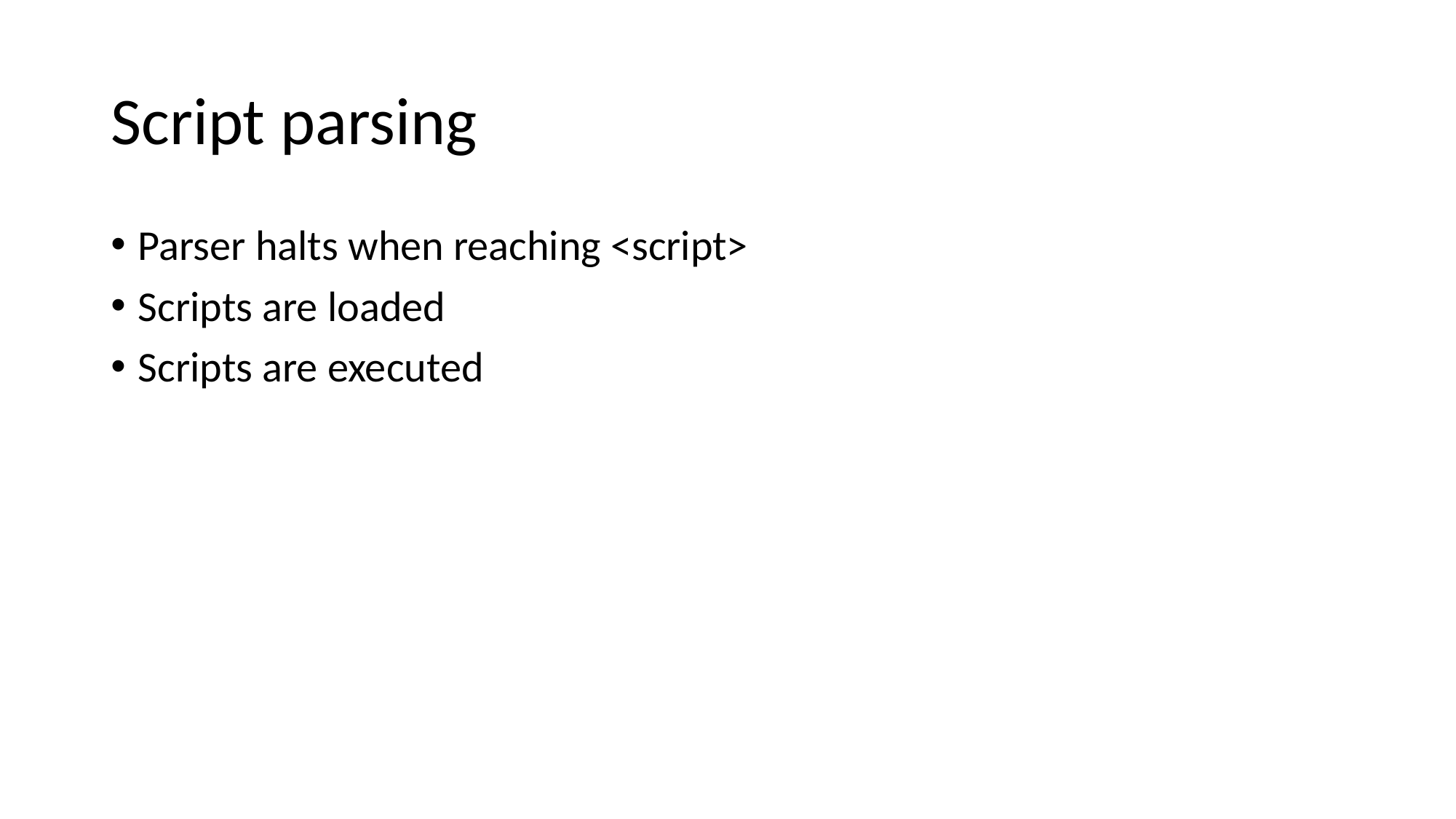

# Script parsing
Parser halts when reaching <script>
Scripts are loaded
Scripts are executed